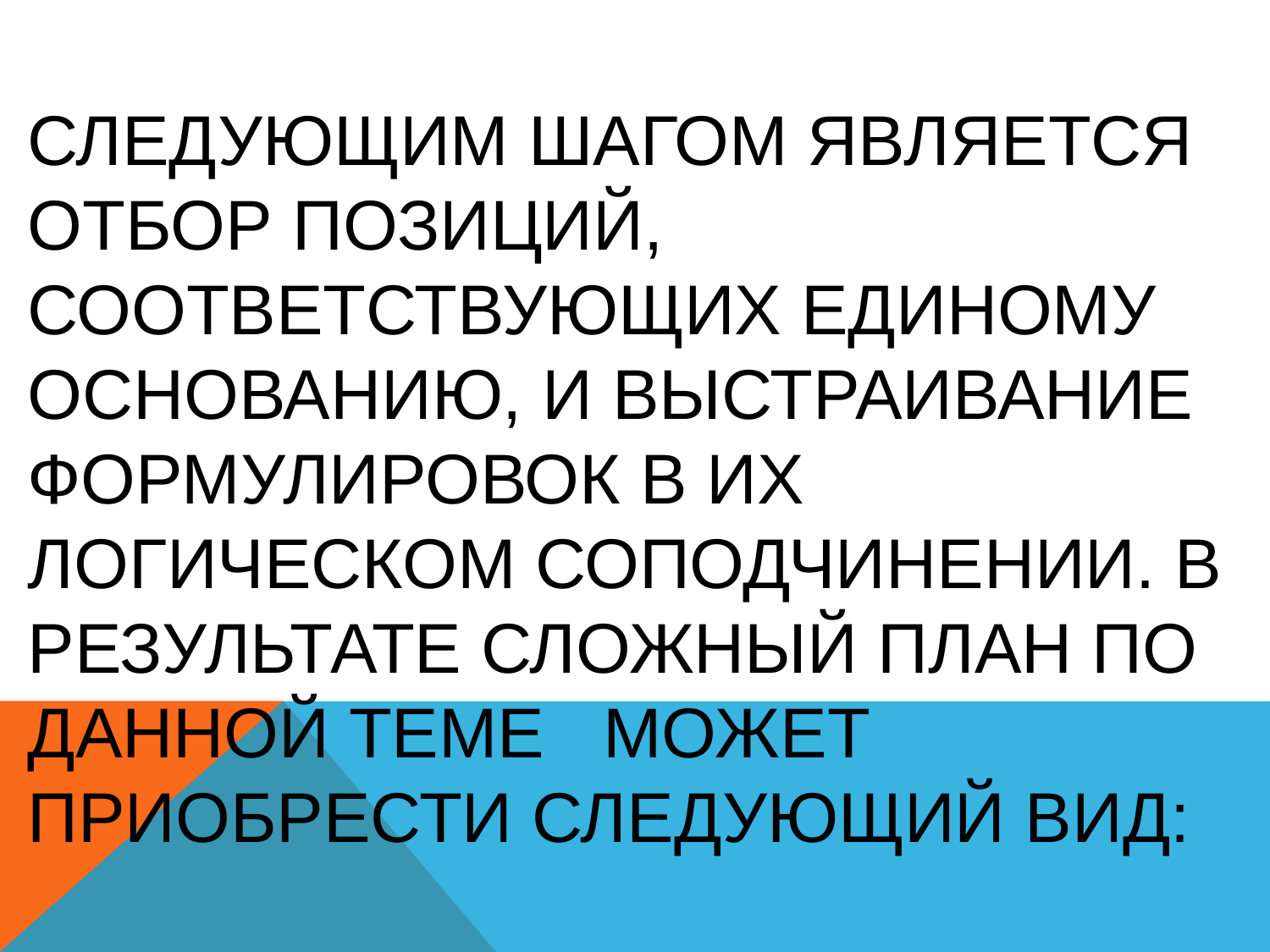

# Следующим шагом является отбор позиций, соответствующих единому основанию, и выстраивание формулировок в их логическом соподчинении. В результате сложный план по данной теме   может приобрести следующий вид: